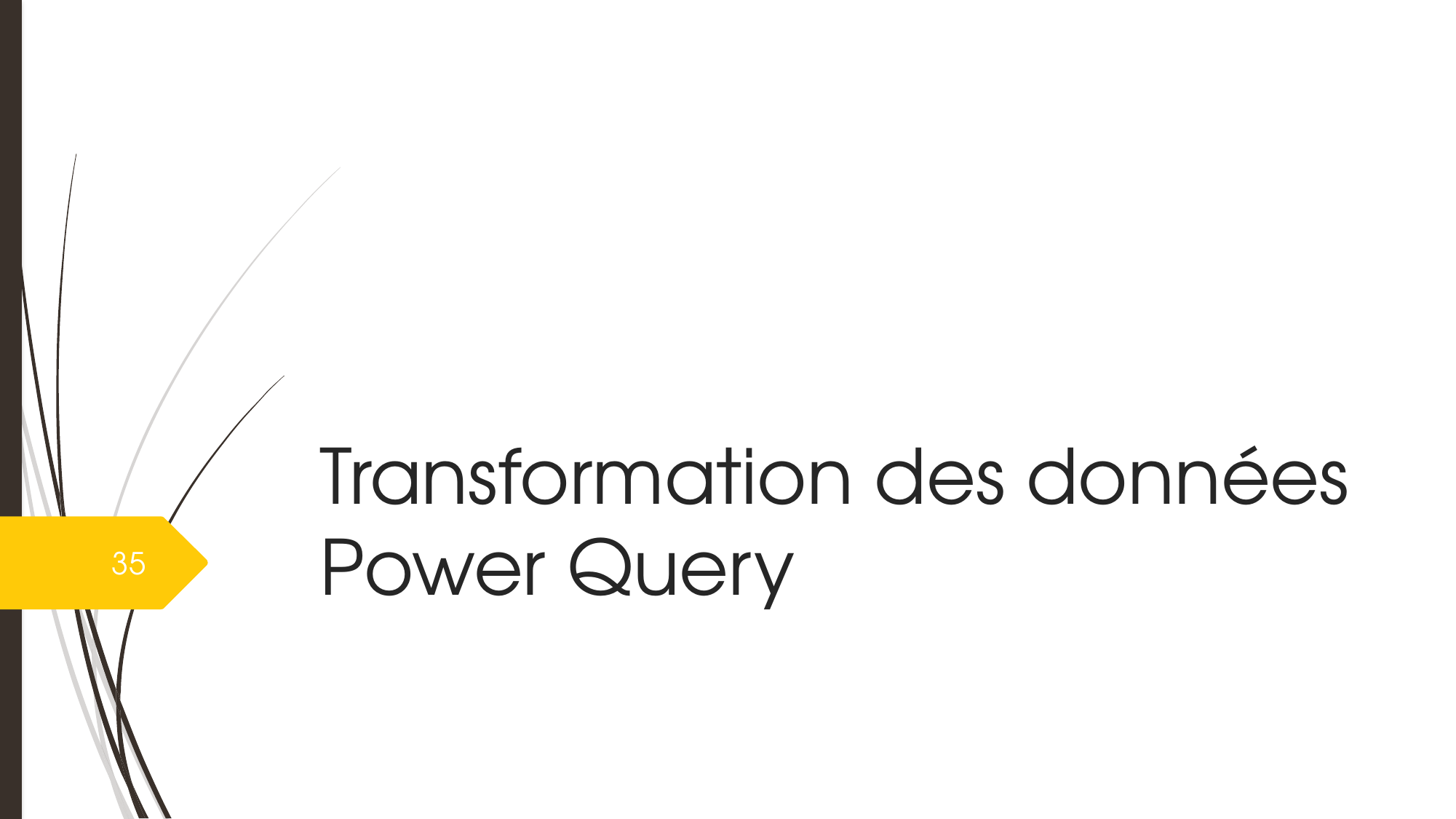

# Transformation des données Power Query
35